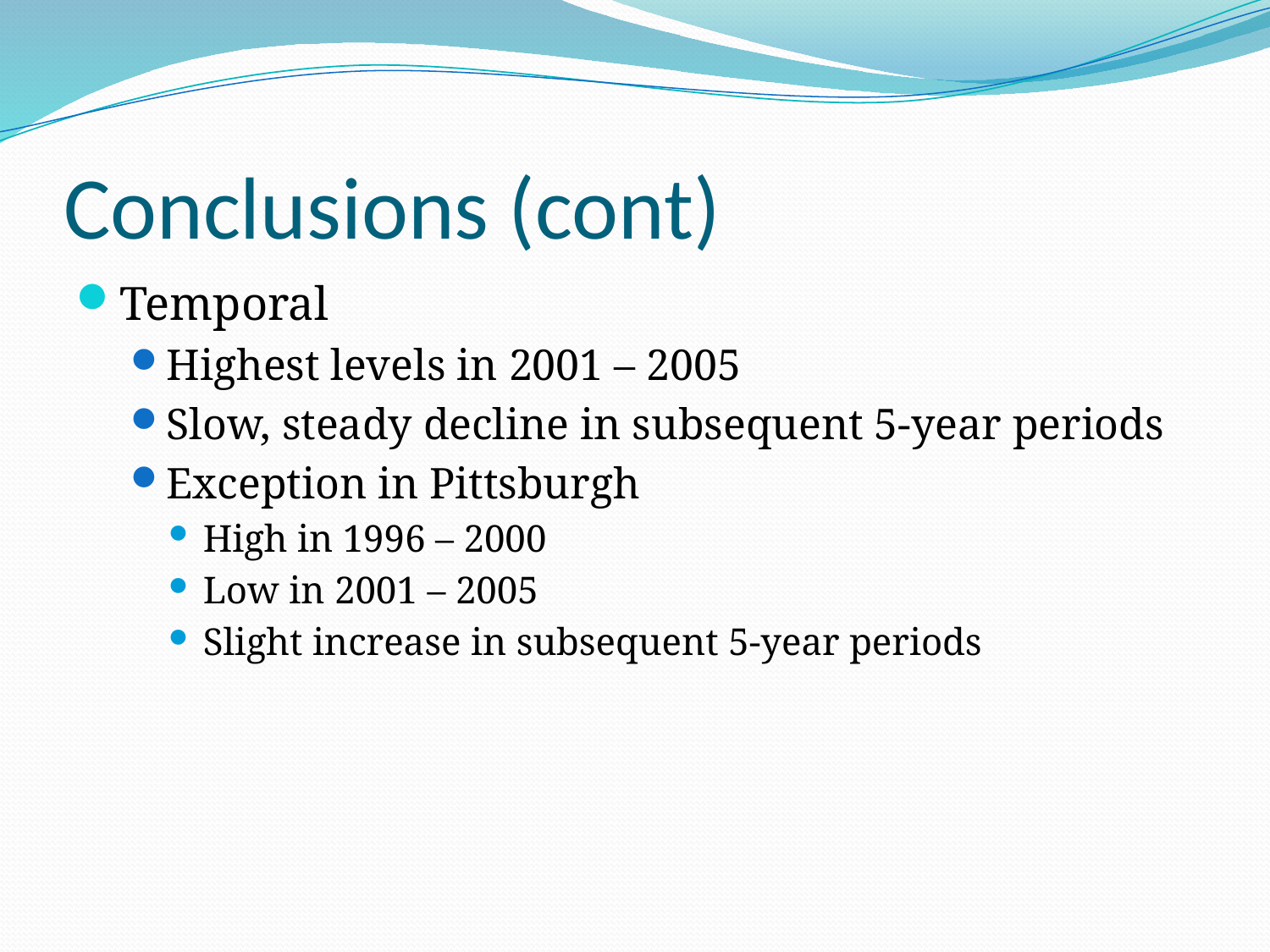

# Conclusions (cont)
Temporal
Highest levels in 2001 – 2005
Slow, steady decline in subsequent 5-year periods
Exception in Pittsburgh
High in 1996 – 2000
Low in 2001 – 2005
Slight increase in subsequent 5-year periods